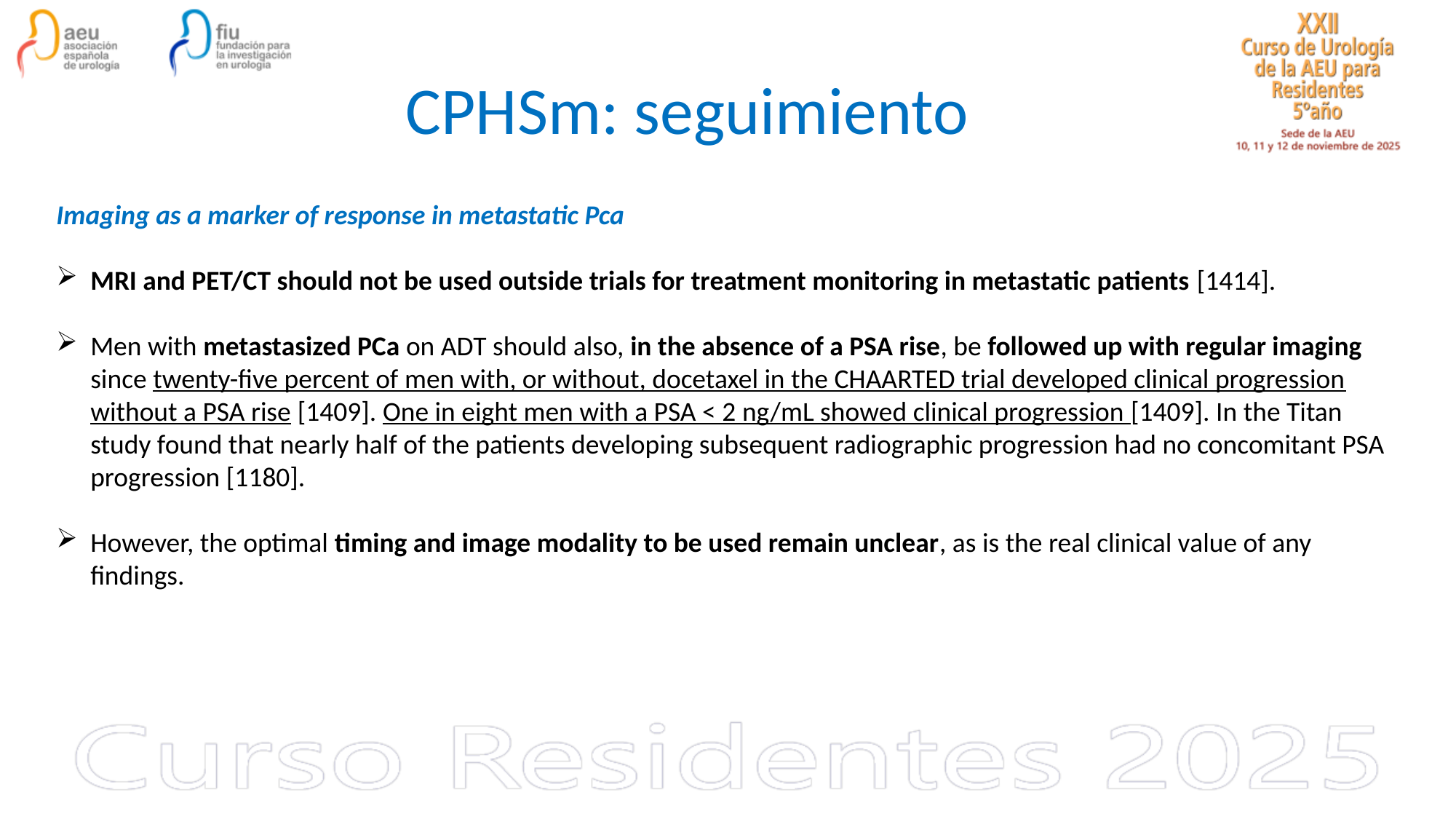

# CPHSm: seguimiento
Imaging as a marker of response in metastatic Pca

MRI and PET/CT should not be used outside trials for treatment monitoring in metastatic patients [1414].

Men with metastasized PCa on ADT should also, in the absence of a PSA rise, be followed up with regular imaging since twenty-five percent of men with, or without, docetaxel in the CHAARTED trial developed clinical progression without a PSA rise [1409]. One in eight men with a PSA < 2 ng/mL showed clinical progression [1409]. In the Titan study found that nearly half of the patients developing subsequent radiographic progression had no concomitant PSA progression [1180].

However, the optimal timing and image modality to be used remain unclear, as is the real clinical value of any findings.